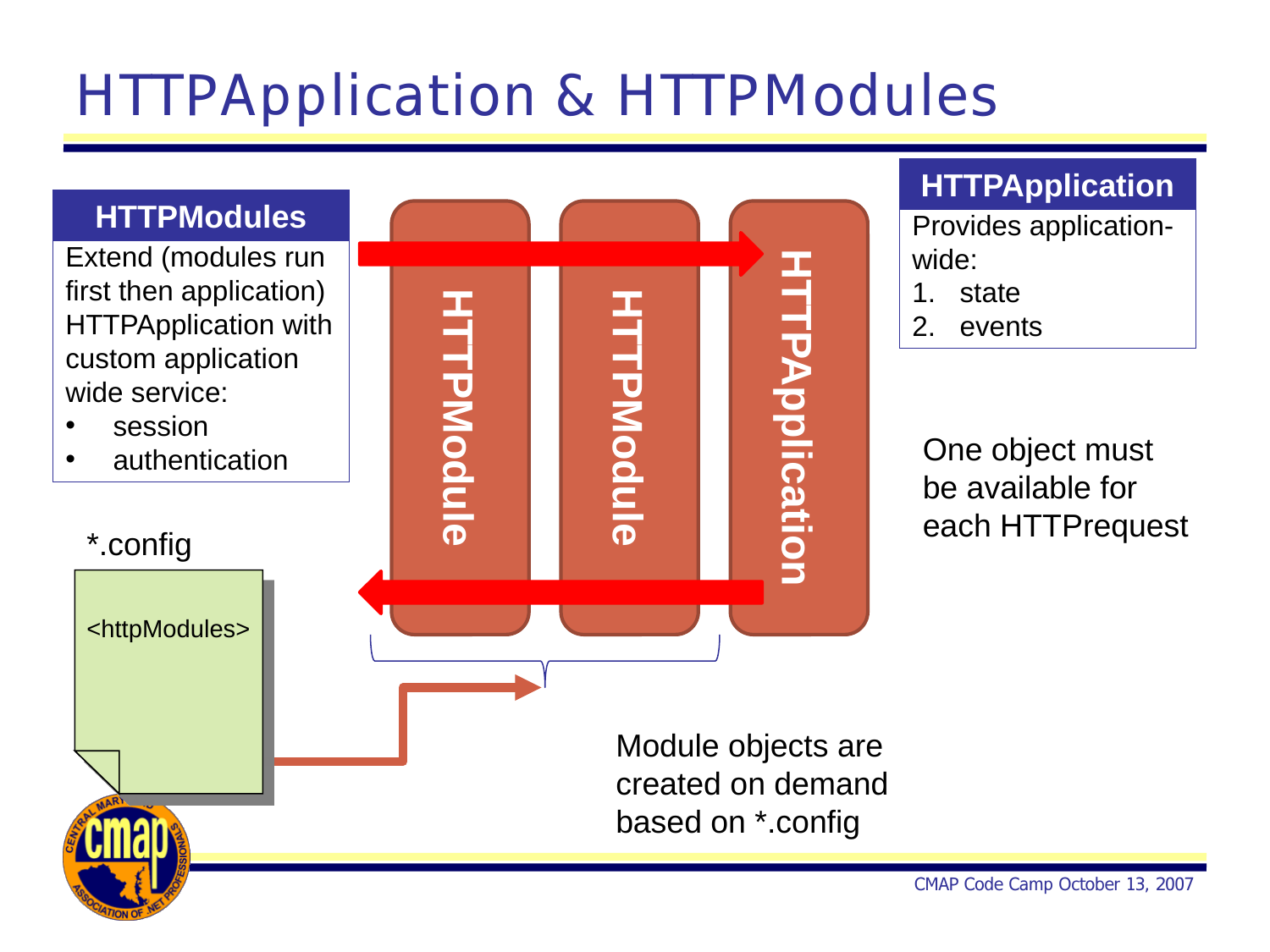

# HTTPApplication & HTTPModules
HTTPApplication
Provides application-wide:
state
events
HTTPApplication
HTTPModules
Extend (modules run first then application) HTTPApplication with custom application wide service:
session
authentication
HTTPModule
HTTPModule

One object must be available for each HTTPrequest

*.config

<httpModules>
Module objects are created on demand based on *.config
CMAP Code Camp October 13, 2007